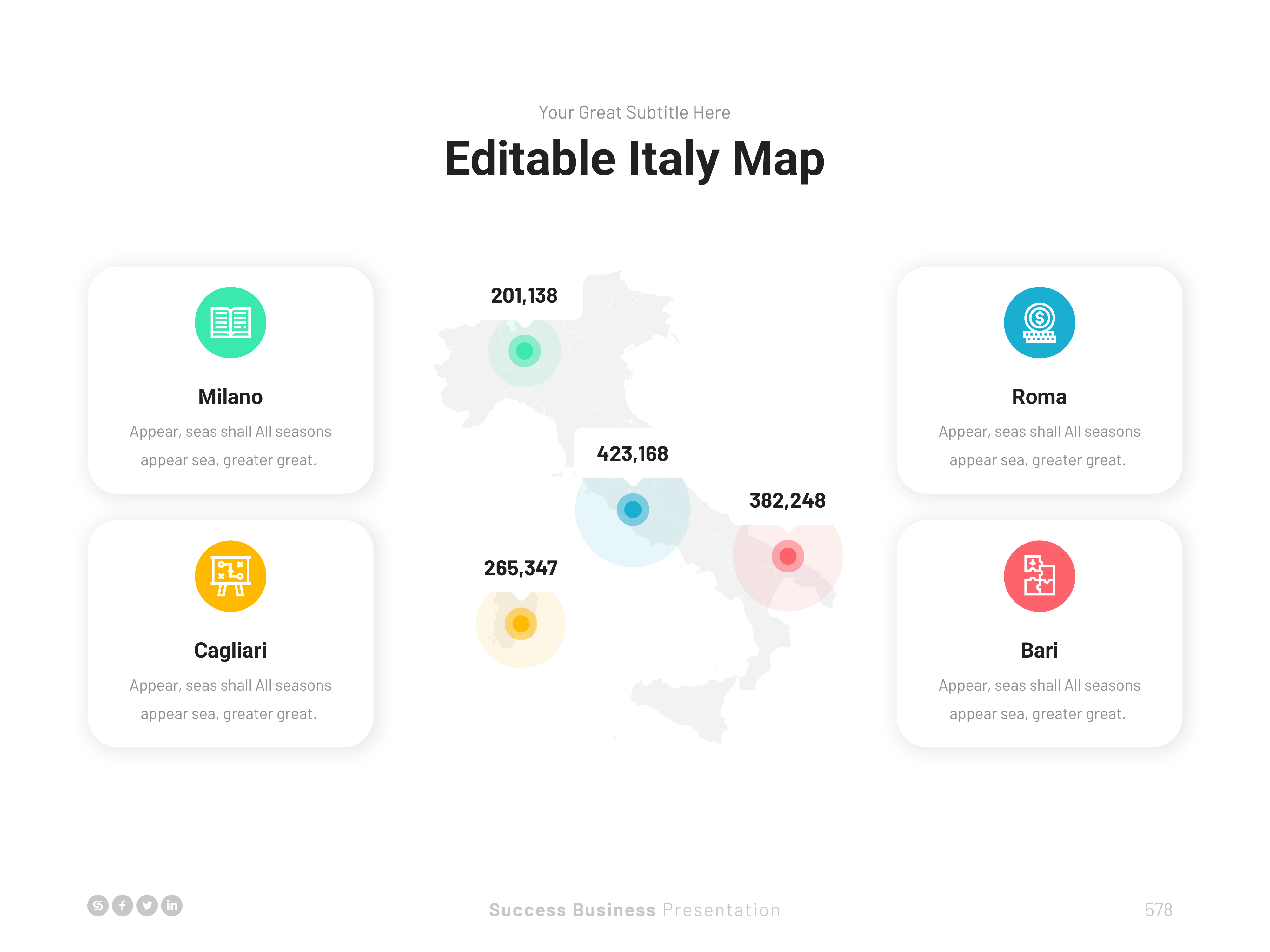

Your Great Subtitle Here
Editable Italy Map

201,138

Milano
Appear, seas shall All seasons appear sea, greater great.
Roma
Appear, seas shall All seasons appear sea, greater great.
423,168

382,248

265,347

Cagliari
Appear, seas shall All seasons appear sea, greater great.
Bari
Appear, seas shall All seasons appear sea, greater great.